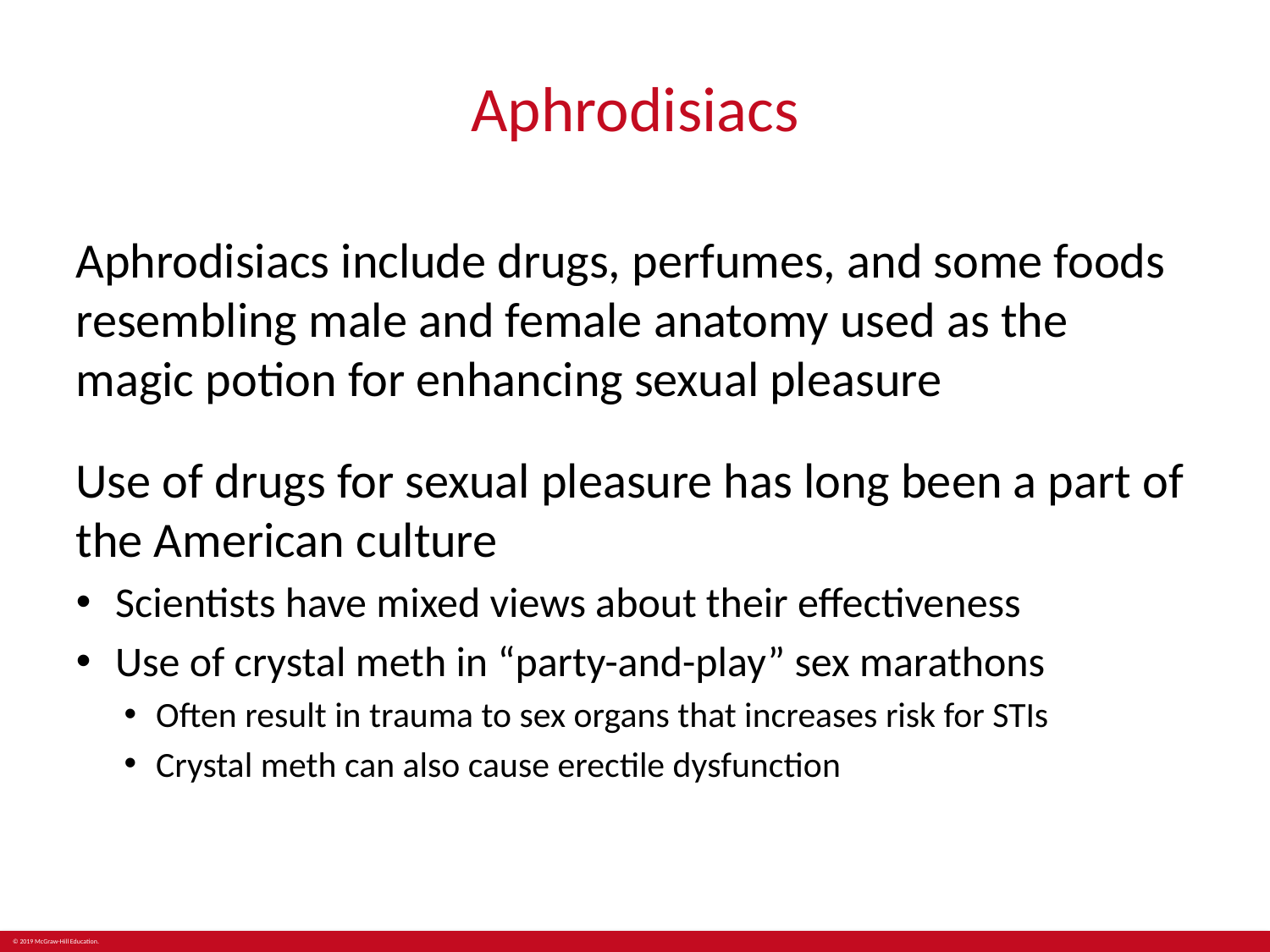

# Aphrodisiacs
Aphrodisiacs include drugs, perfumes, and some foods resembling male and female anatomy used as the magic potion for enhancing sexual pleasure
Use of drugs for sexual pleasure has long been a part of the American culture
Scientists have mixed views about their effectiveness
Use of crystal meth in “party-and-play” sex marathons
Often result in trauma to sex organs that increases risk for STIs
Crystal meth can also cause erectile dysfunction